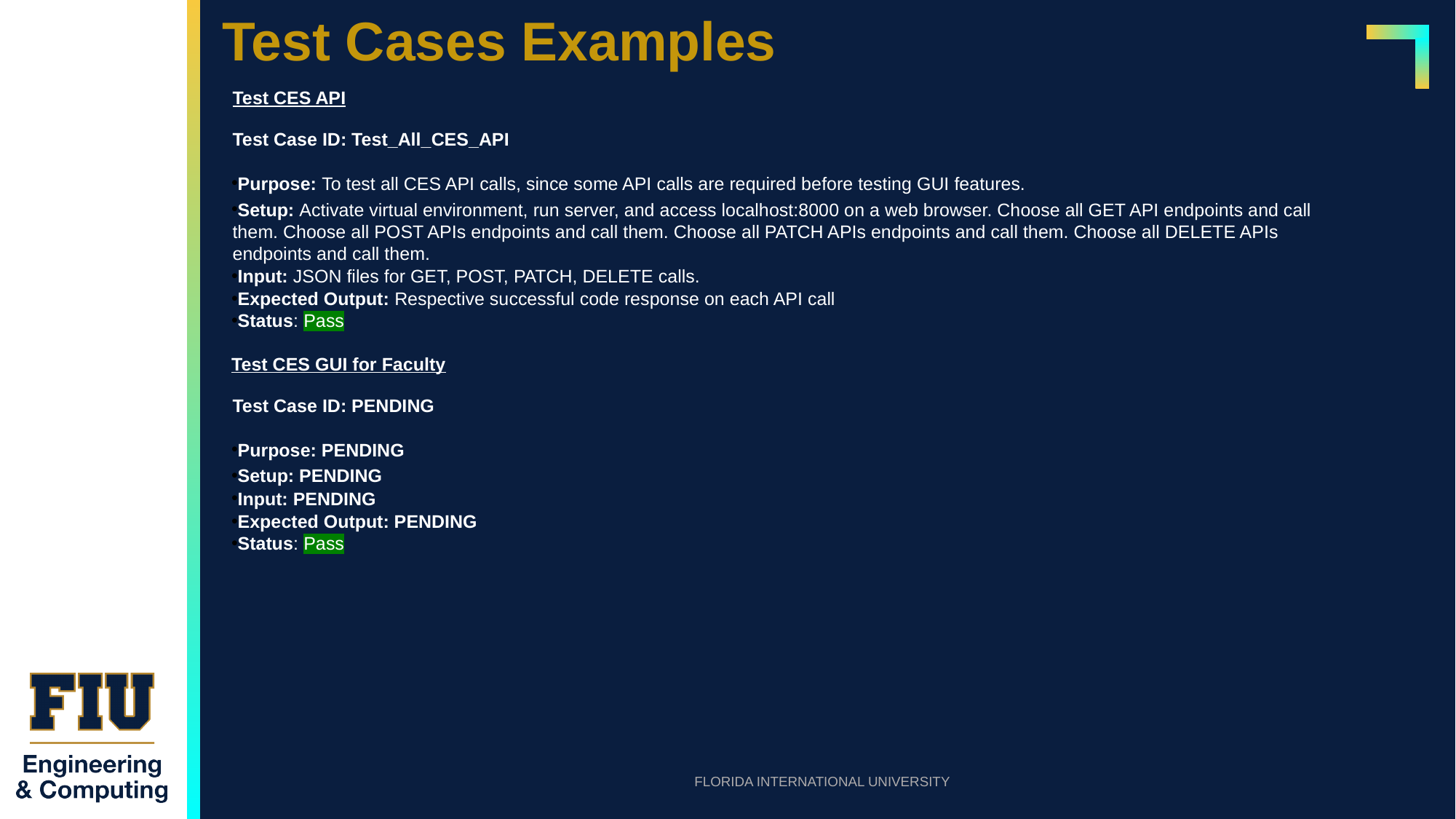

# Test Cases Examples
Test CES API
Test Case ID: Test_All_CES_API
Purpose: To test all CES API calls, since some API calls are required before testing GUI features.
Setup: Activate virtual environment, run server, and access localhost:8000 on a web browser. Choose all GET API endpoints and call them. Choose all POST APIs endpoints and call them. Choose all PATCH APIs endpoints and call them. Choose all DELETE APIs endpoints and call them.
Input: JSON files for GET, POST, PATCH, DELETE calls.
Expected Output: Respective successful code response on each API call
Status: Pass
Test CES GUI for Faculty
Test Case ID: PENDING
Purpose: PENDING
Setup: PENDING
Input: PENDING
Expected Output: PENDING
Status: Pass